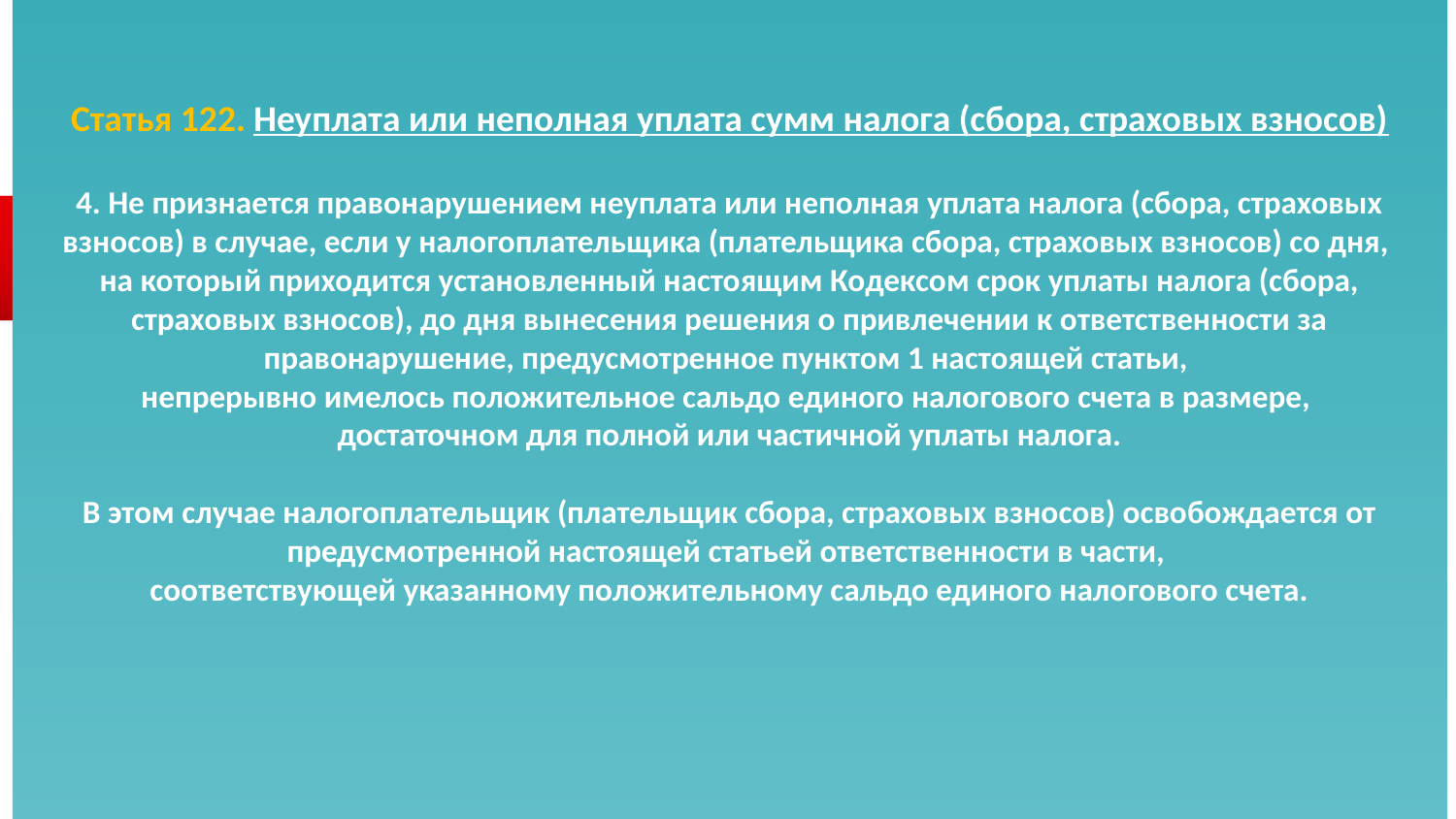

# Статья 122. Неуплата или неполная уплата сумм налога (сбора, страховых взносов) 4. Не признается правонарушением неуплата или неполная уплата налога (сбора, страховых взносов) в случае, если у налогоплательщика (плательщика сбора, страховых взносов) со дня, на который приходится установленный настоящим Кодексом срок уплаты налога (сбора, страховых взносов), до дня вынесения решения о привлечении к ответственности за правонарушение, предусмотренное пунктом 1 настоящей статьи, непрерывно имелось положительное сальдо единого налогового счета в размере, достаточном для полной или частичной уплаты налога. В этом случае налогоплательщик (плательщик сбора, страховых взносов) освобождается от предусмотренной настоящей статьей ответственности в части, соответствующей указанному положительному сальдо единого налогового счета.